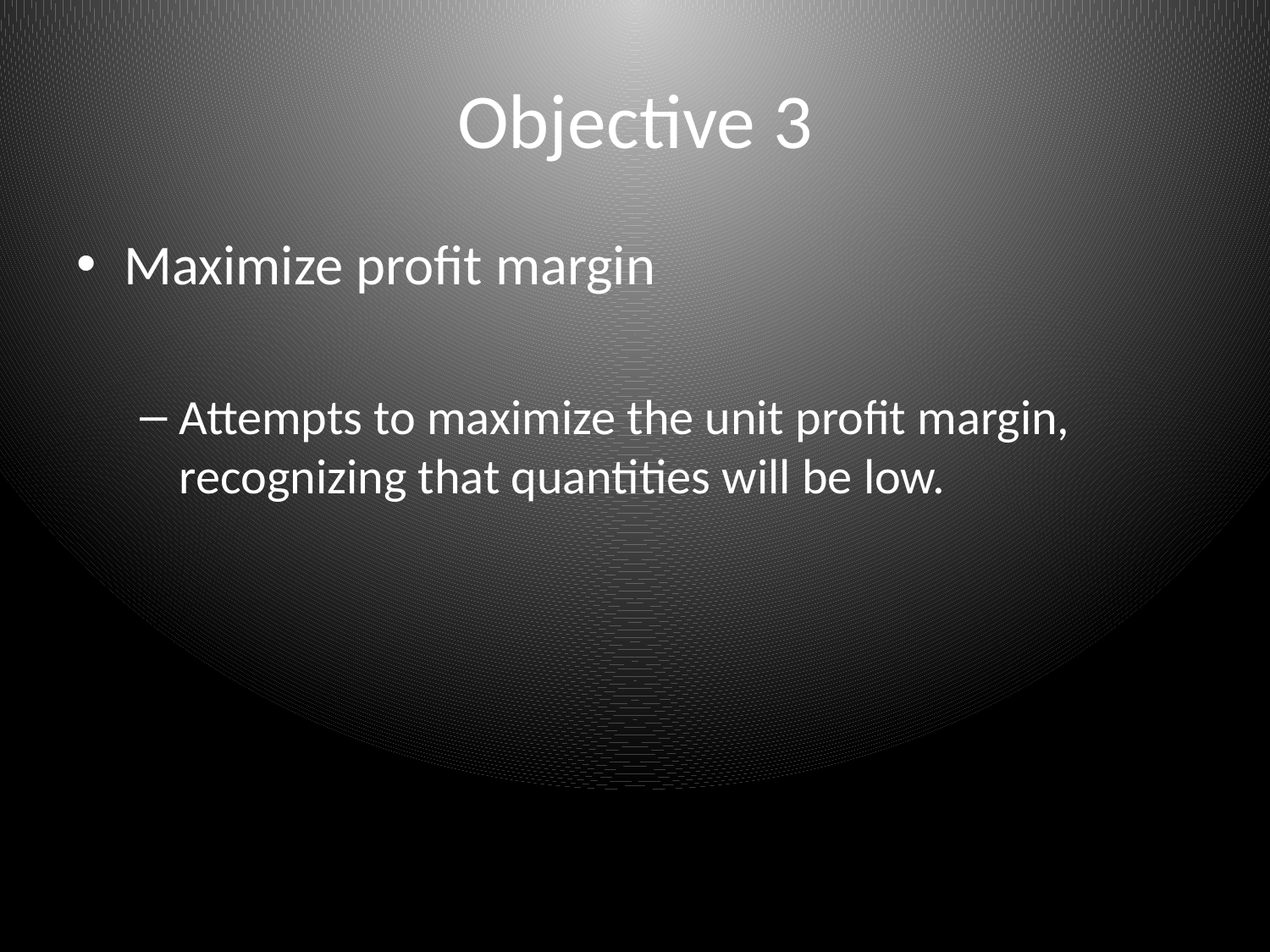

# Objective 3
Maximize profit margin

Attempts to maximize the unit profit margin, recognizing that quantities will be low.